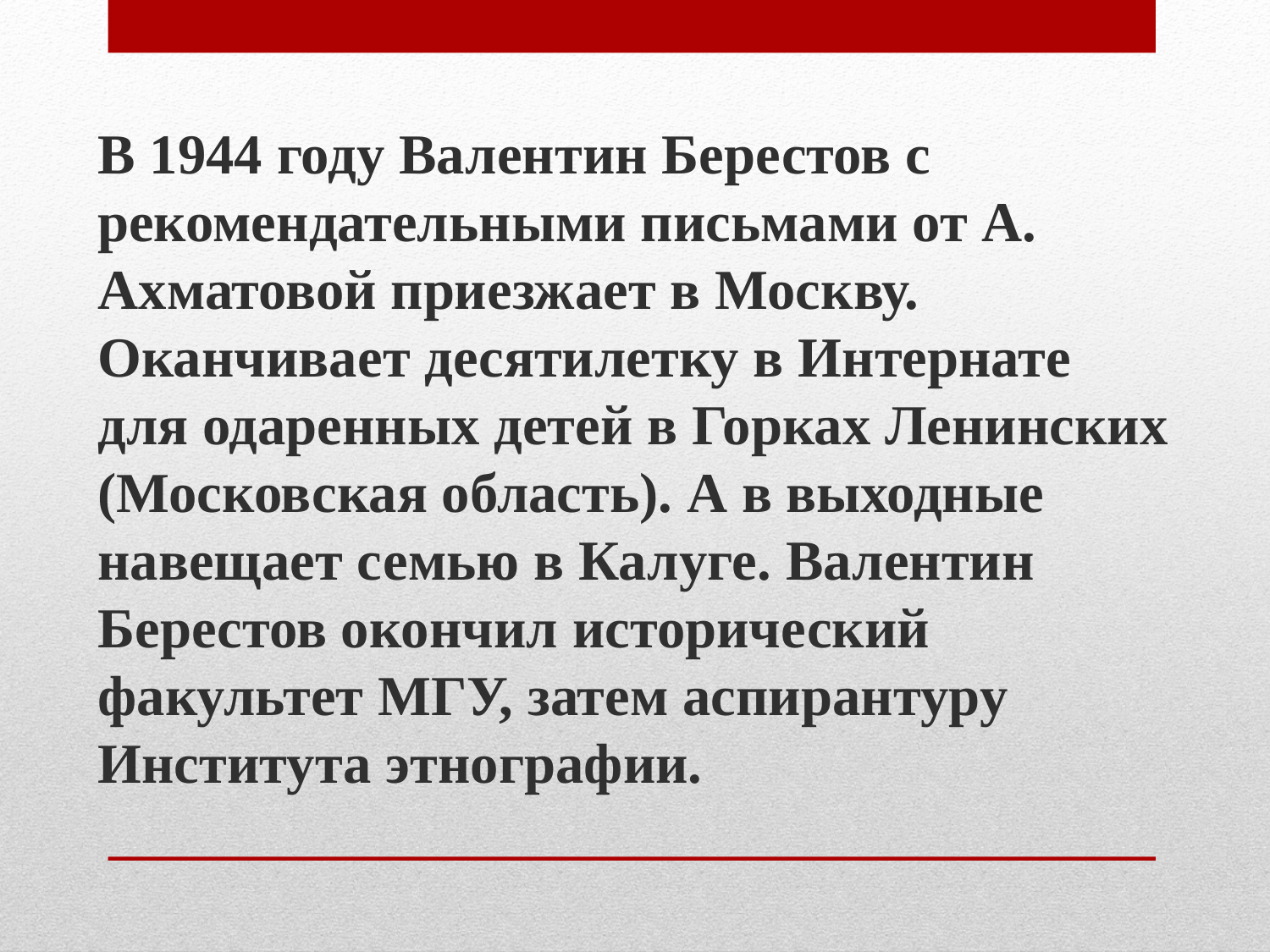

В 1944 году Валентин Берестов с рекомендательными письмами от А. Ахматовой приезжает в Москву. Оканчивает десятилетку в Интернате для одаренных детей в Горках Ленинских (Московская область). А в выходные навещает семью в Калуге. Валентин Берестов окончил исторический факультет МГУ, затем аспирантуру Института этнографии.